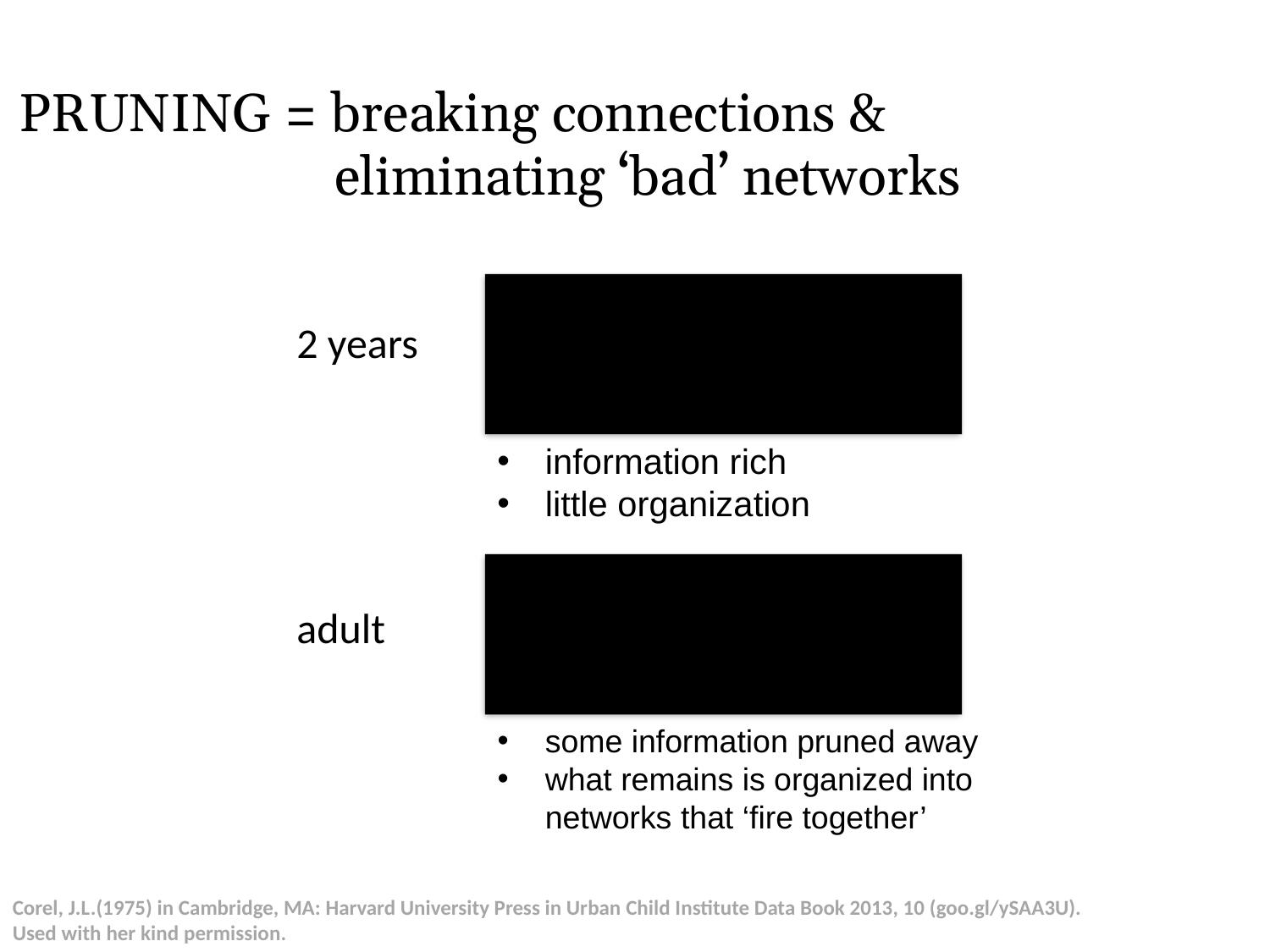

# PRUNING = breaking connections &             					                 eliminating ‘bad’ networks

2 years
information rich
little organization

adult
some information pruned away
what remains is organized into networks that ‘fire together’
Corel, J.L.(1975) in Cambridge, MA: Harvard University Press in Urban Child Institute Data Book 2013, 10 (goo.gl/ySAA3U).
Used with her kind permission.